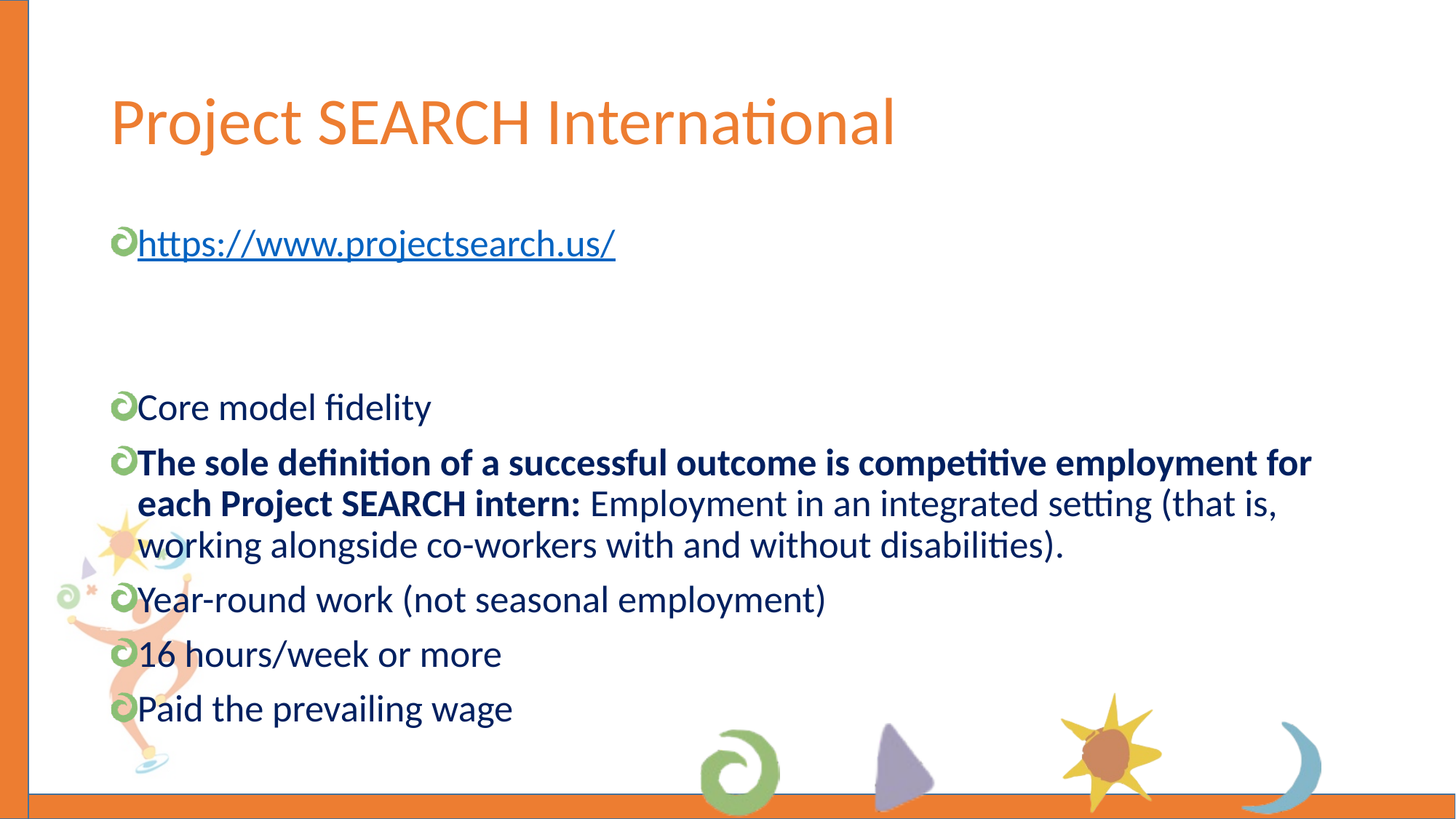

# Project SEARCH International
https://www.projectsearch.us/

Core model fidelity
The sole definition of a successful outcome is competitive employment for each Project SEARCH intern: Employment in an integrated setting (that is, working alongside co-workers with and without disabilities).
Year-round work (not seasonal employment)
16 hours/week or more
Paid the prevailing wage